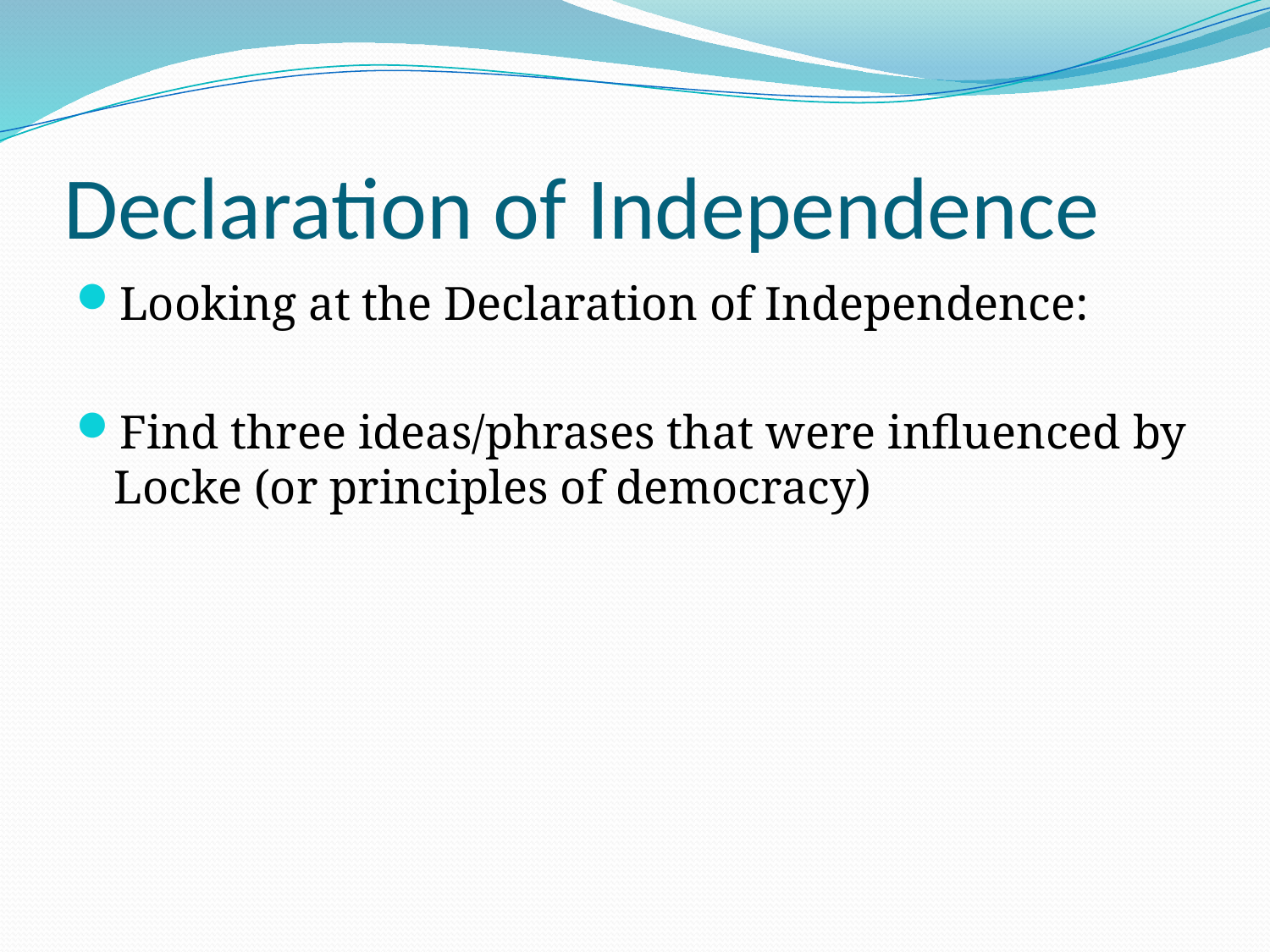

# Declaration of Independence
Looking at the Declaration of Independence:

Find three ideas/phrases that were influenced by Locke (or principles of democracy)